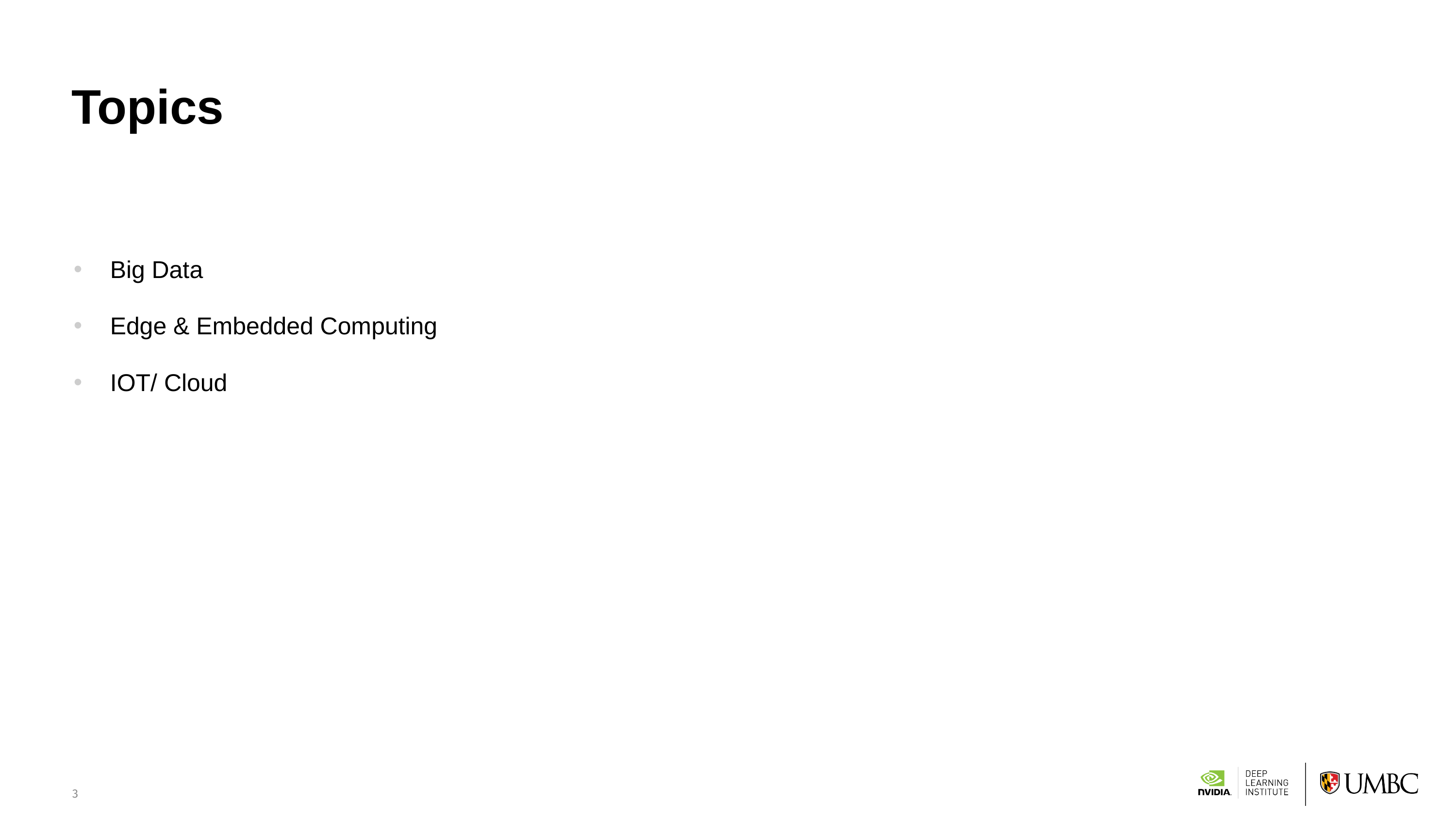

# Topics
Big Data
Edge & Embedded Computing
IOT/ Cloud